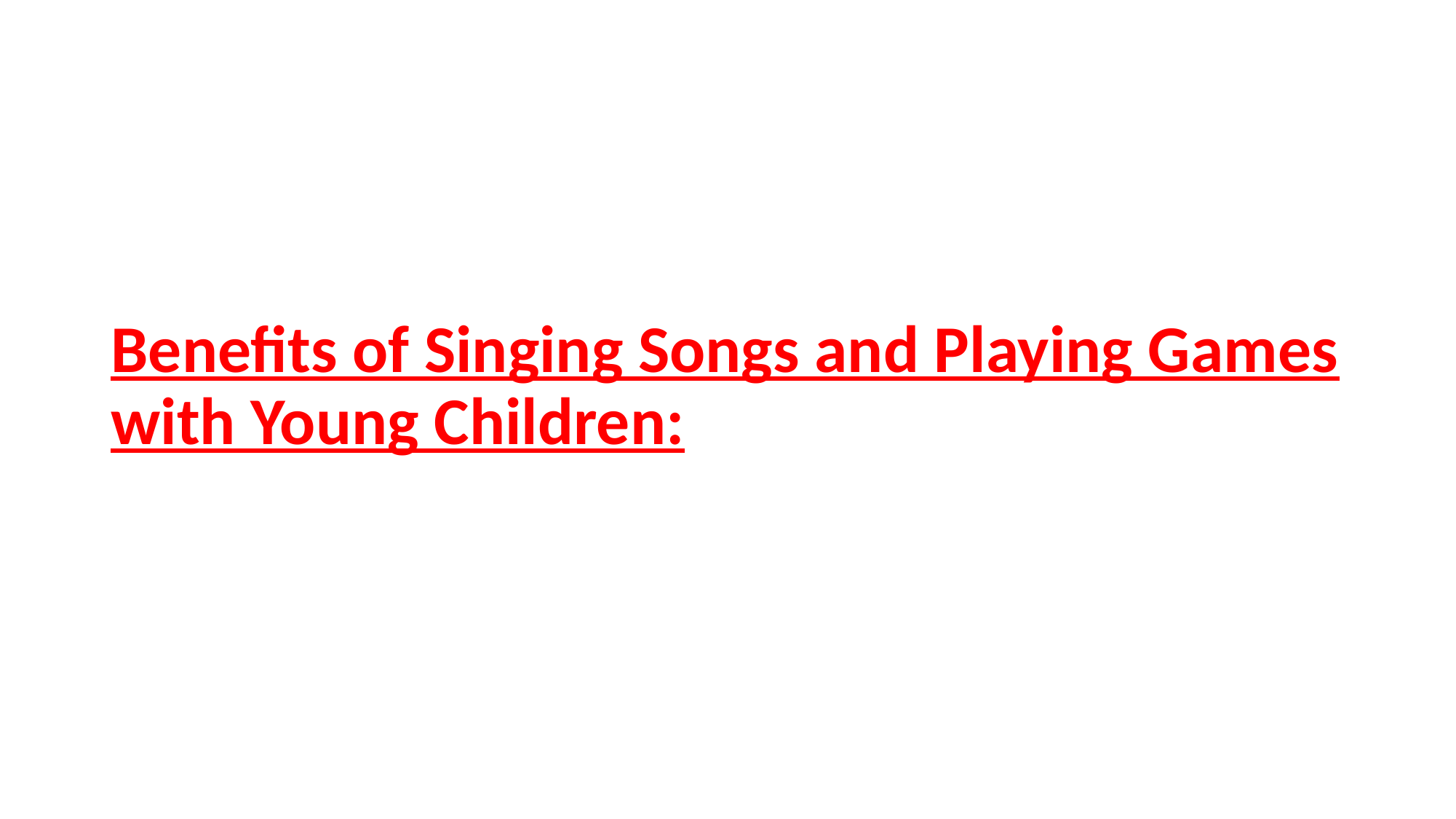

# Benefits of Singing Songs and Playing Games with Young Children: